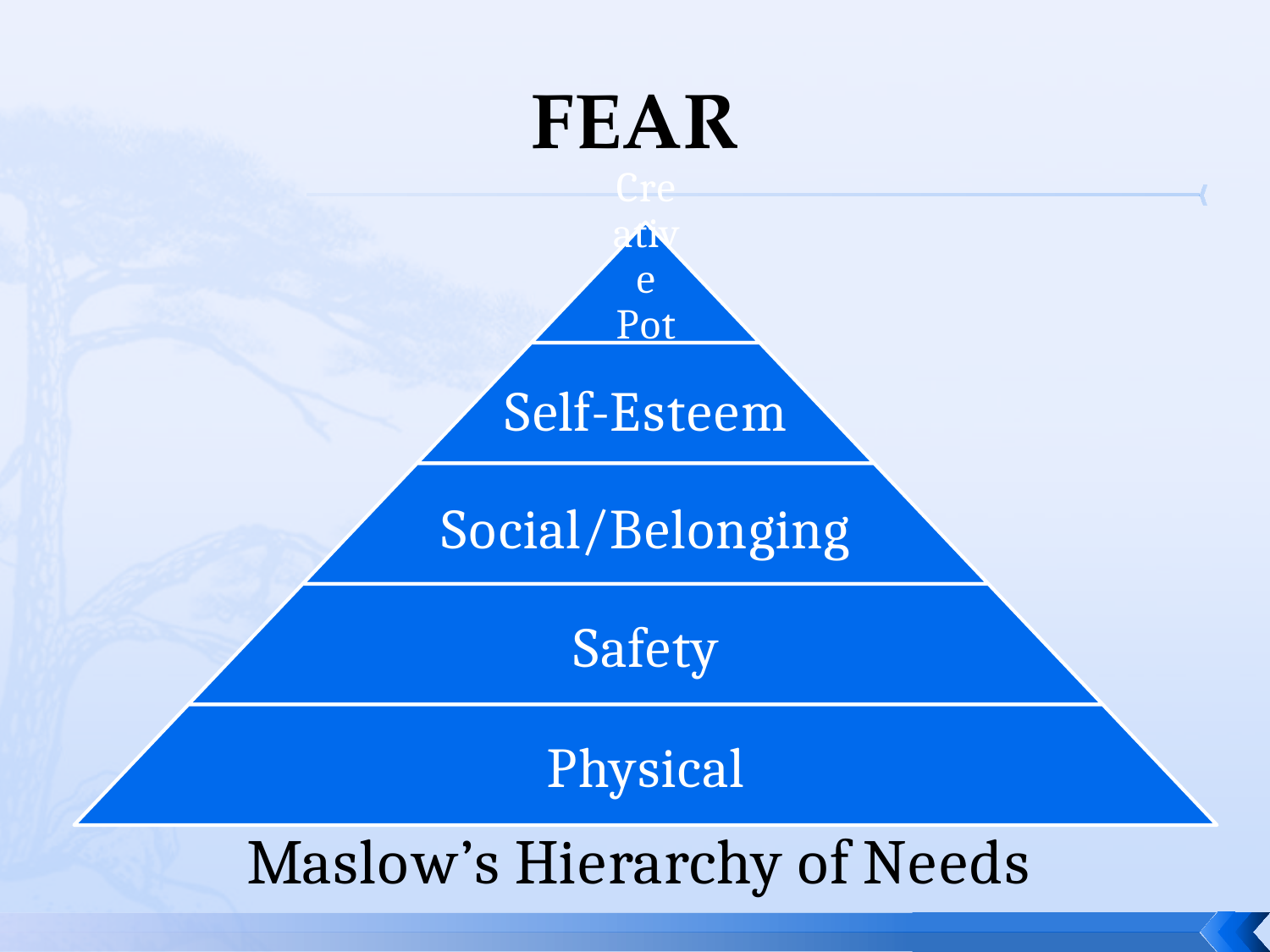

# FEAR
Creative Potential
Self-Esteem
Social/Belonging
Safety
Physical
Maslow’s Hierarchy of Needs